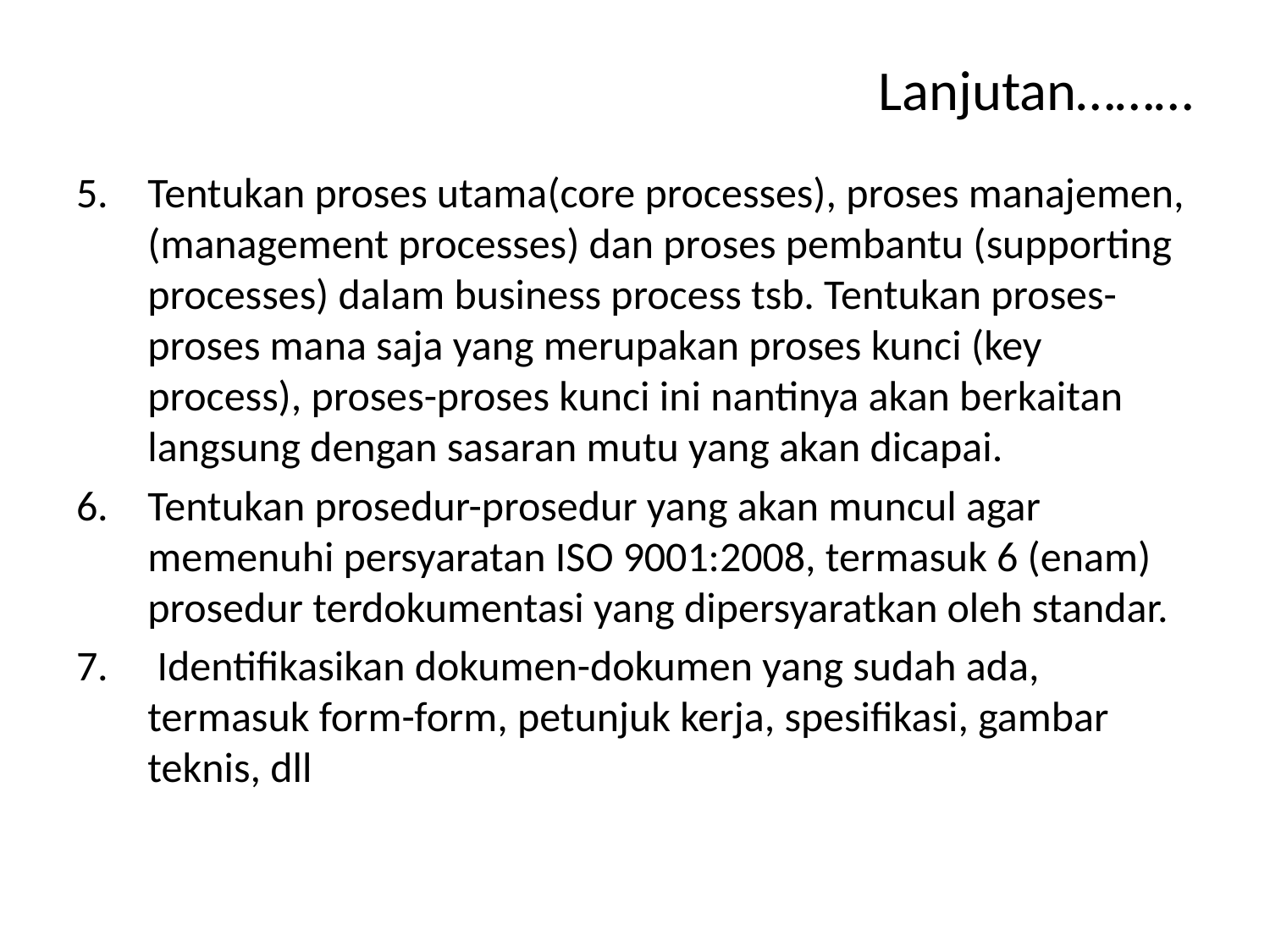

# Lanjutan………
Tentukan proses utama(core processes), proses manajemen, (management processes) dan proses pembantu (supporting processes) dalam business process tsb. Tentukan proses-proses mana saja yang merupakan proses kunci (key process), proses-proses kunci ini nantinya akan berkaitan langsung dengan sasaran mutu yang akan dicapai.
Tentukan prosedur-prosedur yang akan muncul agar memenuhi persyaratan ISO 9001:2008, termasuk 6 (enam) prosedur terdokumentasi yang dipersyaratkan oleh standar.
 Identifikasikan dokumen-dokumen yang sudah ada, termasuk form-form, petunjuk kerja, spesifikasi, gambar teknis, dll